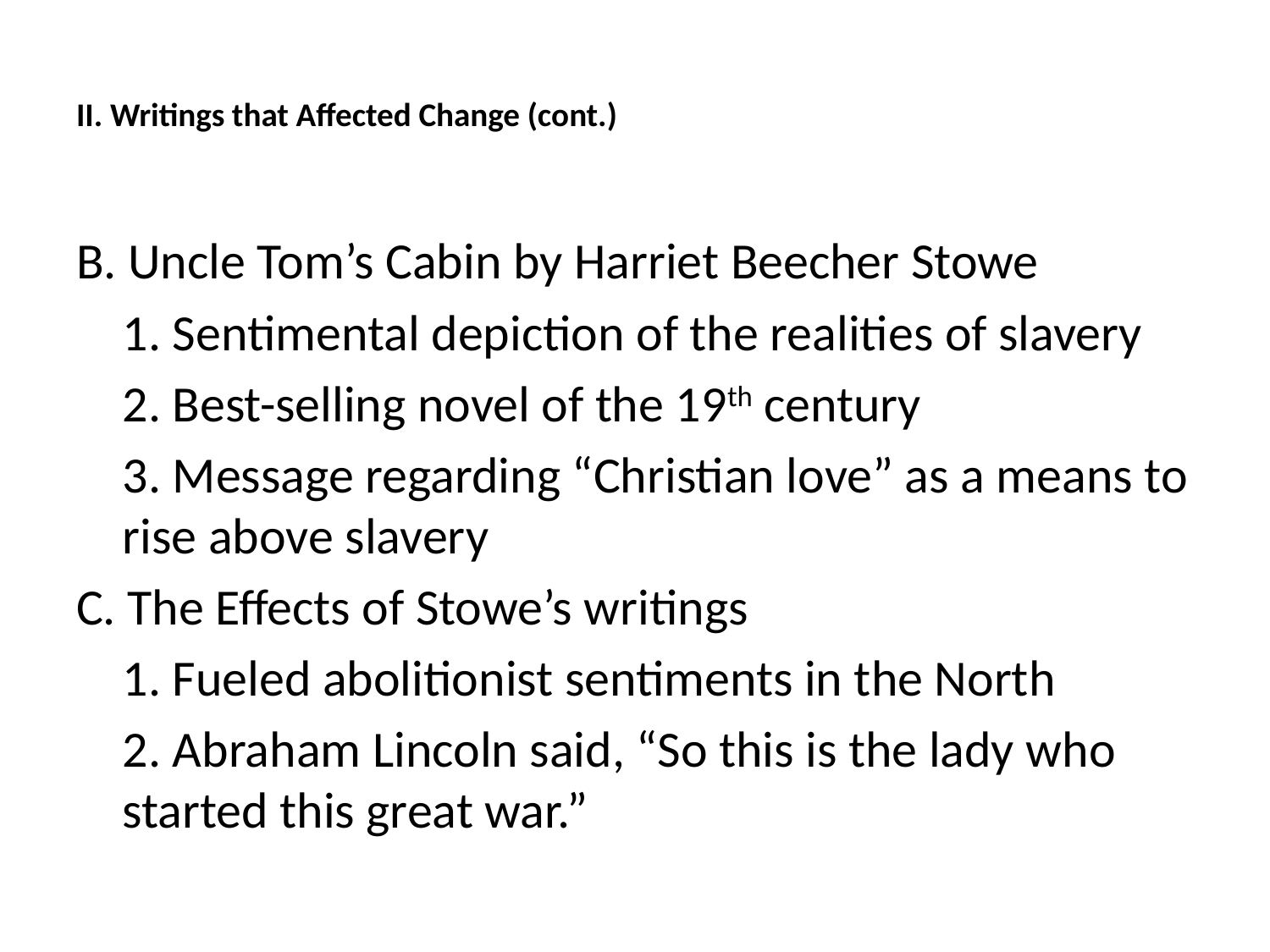

# II. Writings that Affected Change (cont.)
B. Uncle Tom’s Cabin by Harriet Beecher Stowe
	1. Sentimental depiction of the realities of slavery
	2. Best-selling novel of the 19th century
	3. Message regarding “Christian love” as a means to rise above slavery
C. The Effects of Stowe’s writings
	1. Fueled abolitionist sentiments in the North
	2. Abraham Lincoln said, “So this is the lady who 	   started this great war.”